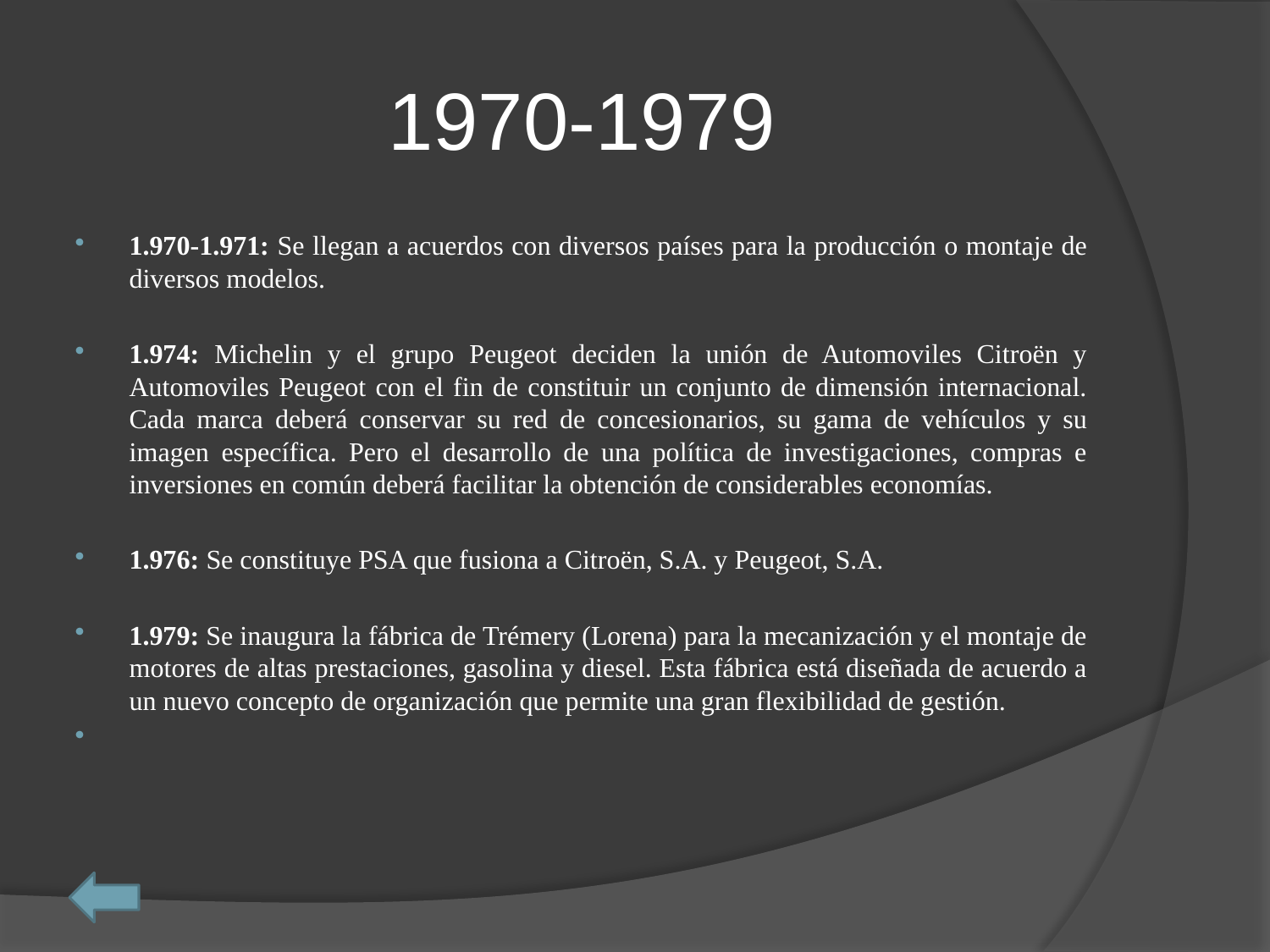

# 1970-1979
1.970-1.971: Se llegan a acuerdos con diversos países para la producción o montaje de diversos modelos.

1.974: Michelin y el grupo Peugeot deciden la unión de Automoviles Citroën y Automoviles Peugeot con el fin de constituir un conjunto de dimensión internacional. Cada marca deberá conservar su red de concesionarios, su gama de vehículos y su imagen específica. Pero el desarrollo de una política de investigaciones, compras e inversiones en común deberá facilitar la obtención de considerables economías.

1.976: Se constituye PSA que fusiona a Citroën, S.A. y Peugeot, S.A.

1.979: Se inaugura la fábrica de Trémery (Lorena) para la mecanización y el montaje de motores de altas prestaciones, gasolina y diesel. Esta fábrica está diseñada de acuerdo a un nuevo concepto de organización que permite una gran flexibilidad de gestión.